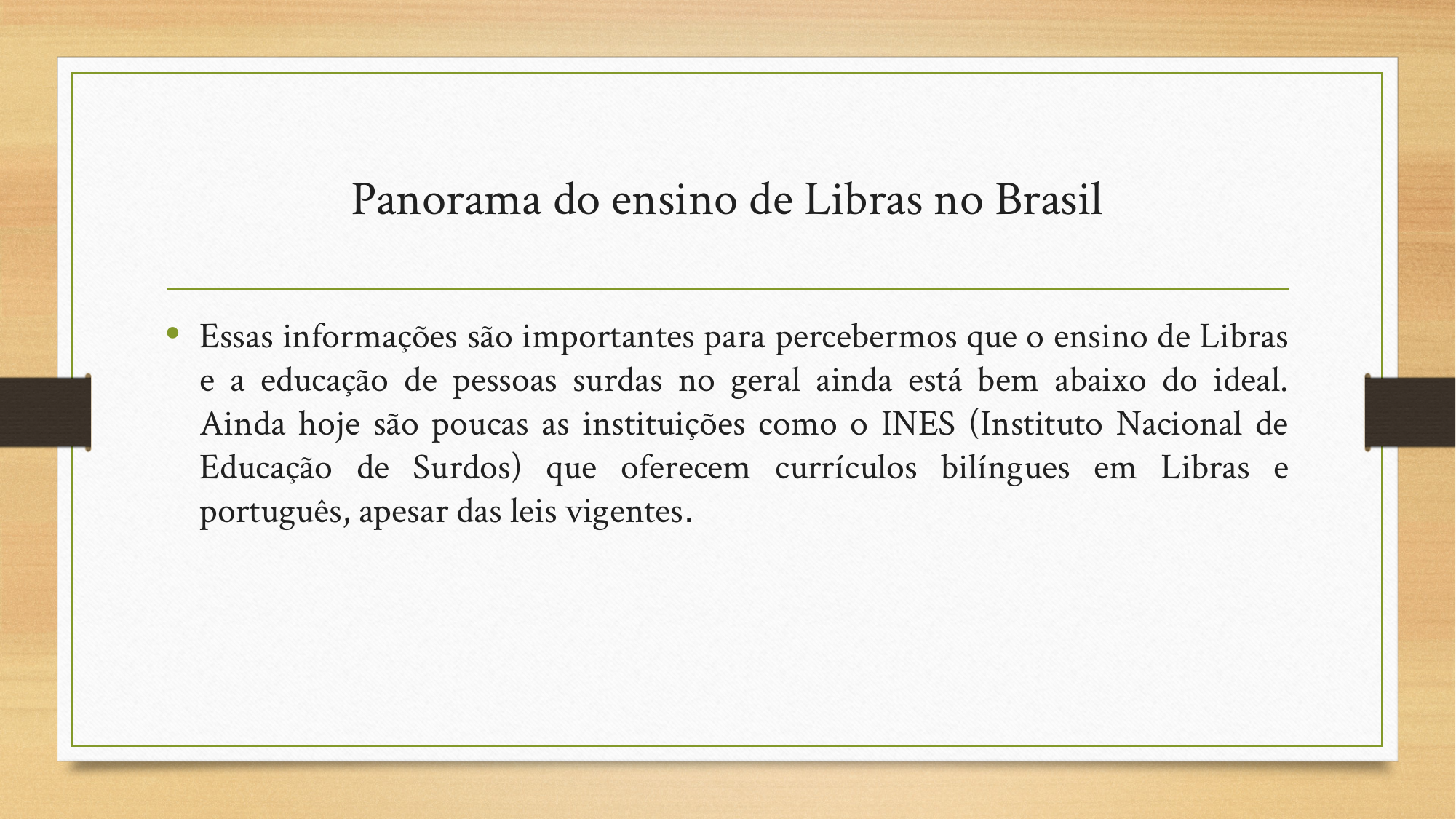

# Panorama do ensino de Libras no Brasil
Essas informações são importantes para percebermos que o ensino de Libras e a educação de pessoas surdas no geral ainda está bem abaixo do ideal. Ainda hoje são poucas as instituições como o INES (Instituto Nacional de Educação de Surdos) que oferecem currículos bilíngues em Libras e português, apesar das leis vigentes.